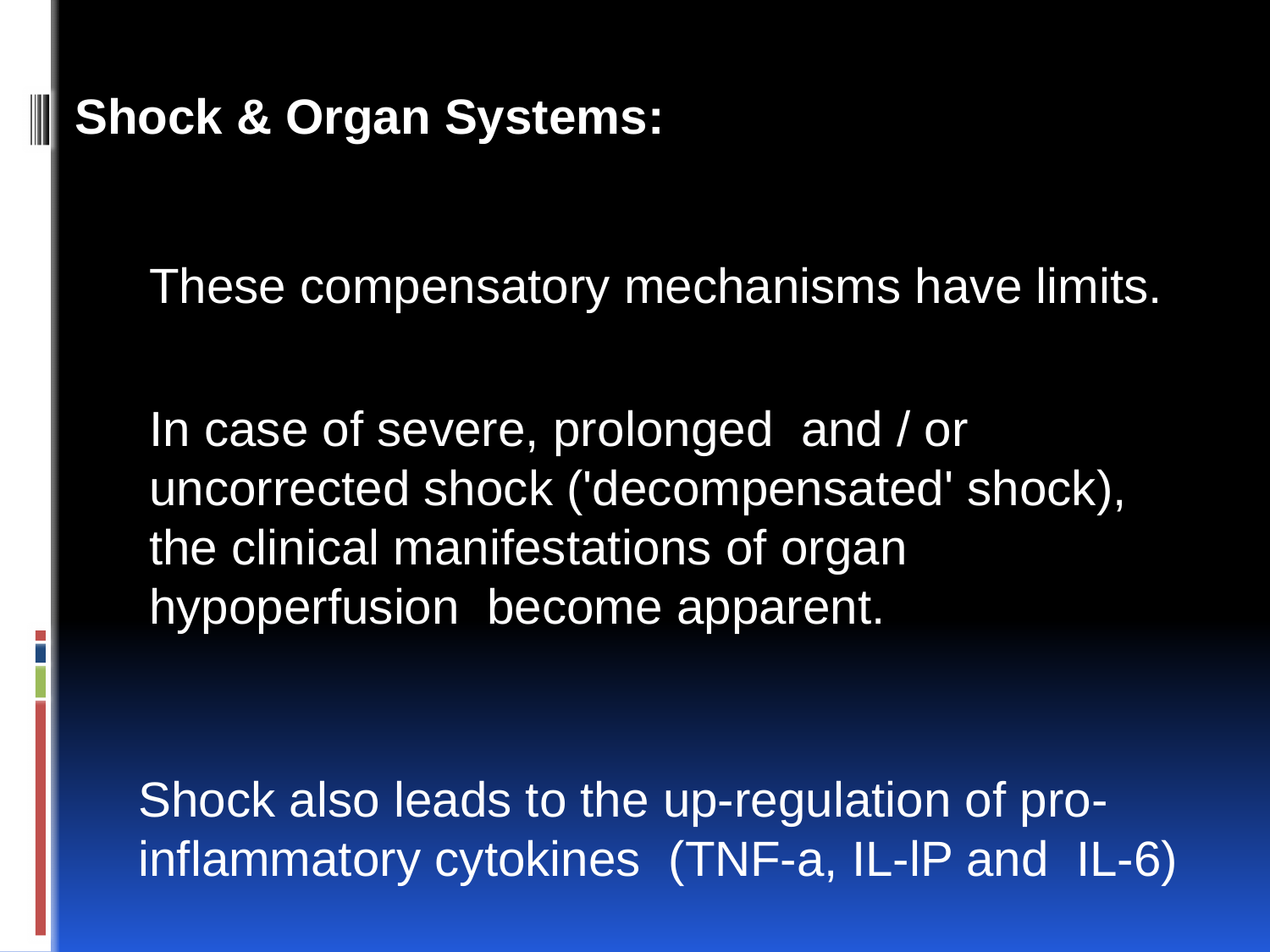

Shock & Organ Systems:
These compensatory mechanisms have limits.

In case of severe, pro­longed  and / or uncorrected shock ('decompensated' shock), the clinical manifestations of organ  hypoperfusion  become apparent.
Shock also leads to the up-regulation of pro-inflammatory cytokines  (TNF-a, IL-lP and  IL-6)